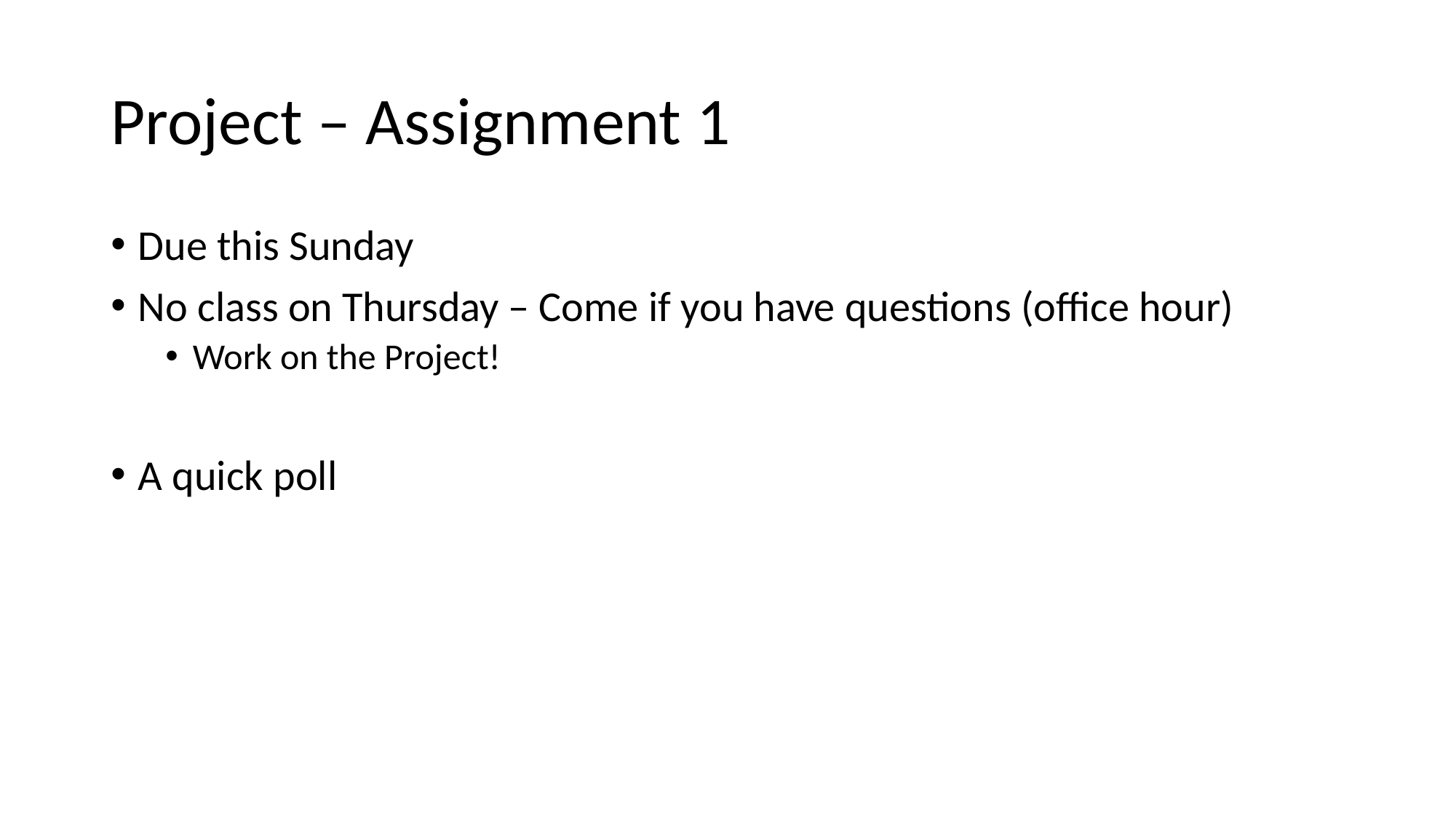

# Project – Assignment 1
Due this Sunday
No class on Thursday – Come if you have questions (office hour)
Work on the Project!

A quick poll